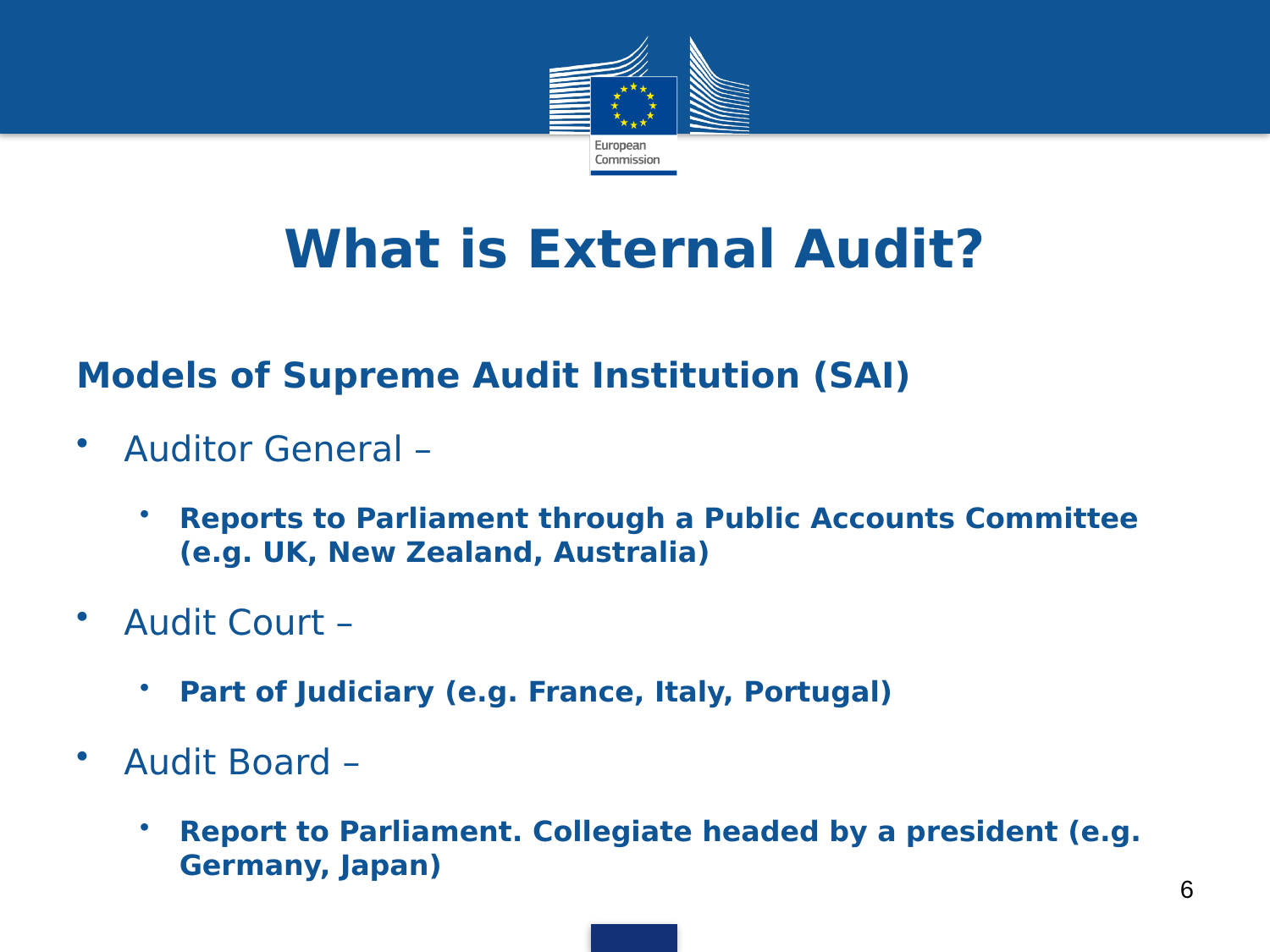

What is External Audit?
Models of Supreme Audit Institution (SAI)
Auditor General –
Reports to Parliament through a Public Accounts Committee (e.g. UK, New Zealand, Australia)
Audit Court –
Part of Judiciary (e.g. France, Italy, Portugal)
Audit Board –
Report to Parliament. Collegiate headed by a president (e.g. Germany, Japan)

6